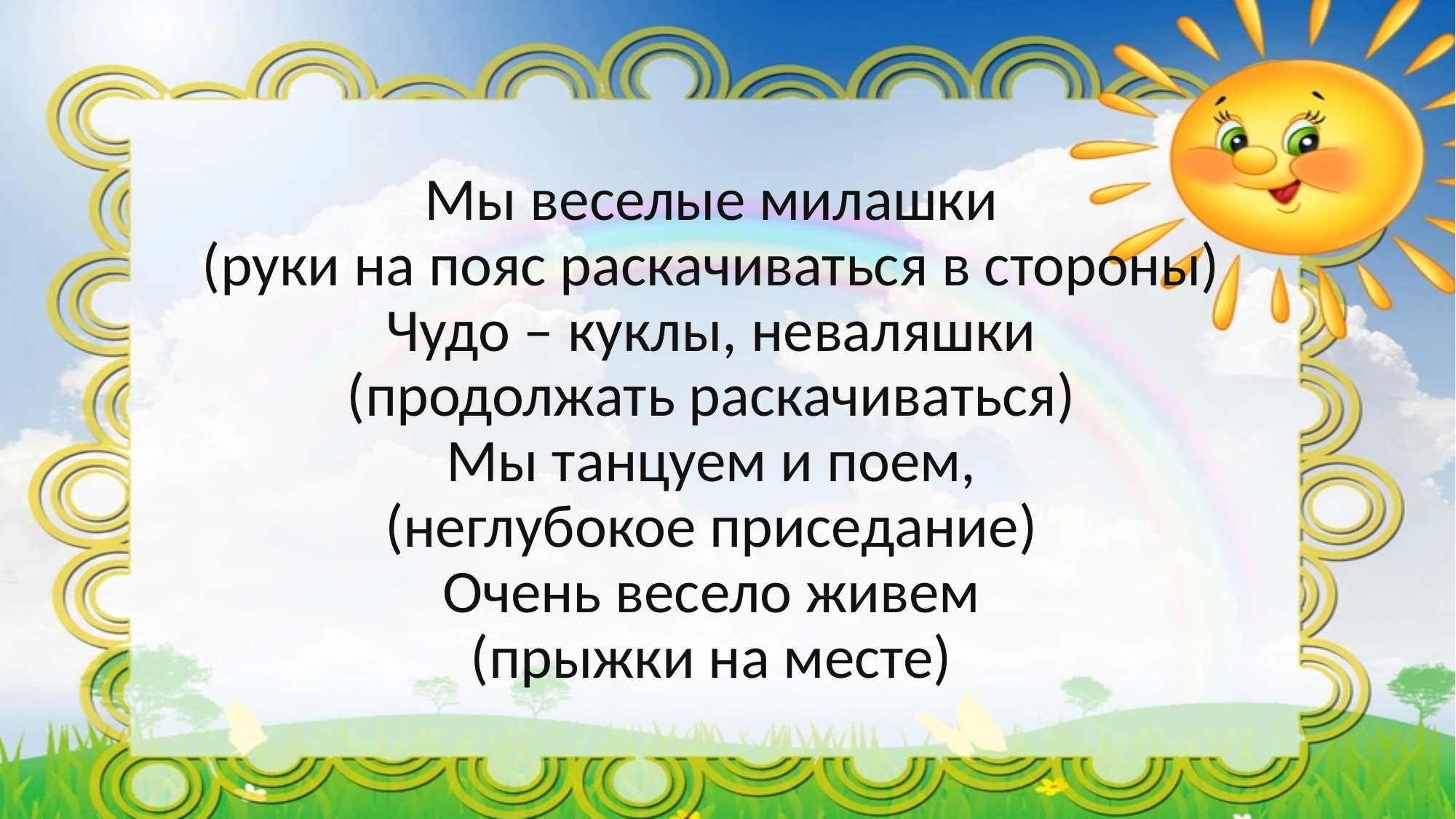

# Мы веселые милашки (руки на пояс раскачиваться в стороны) Чудо – куклы, неваляшки (продолжать раскачиваться) Мы танцуем и поем, (неглубокое приседание) Очень весело живем (прыжки на месте)